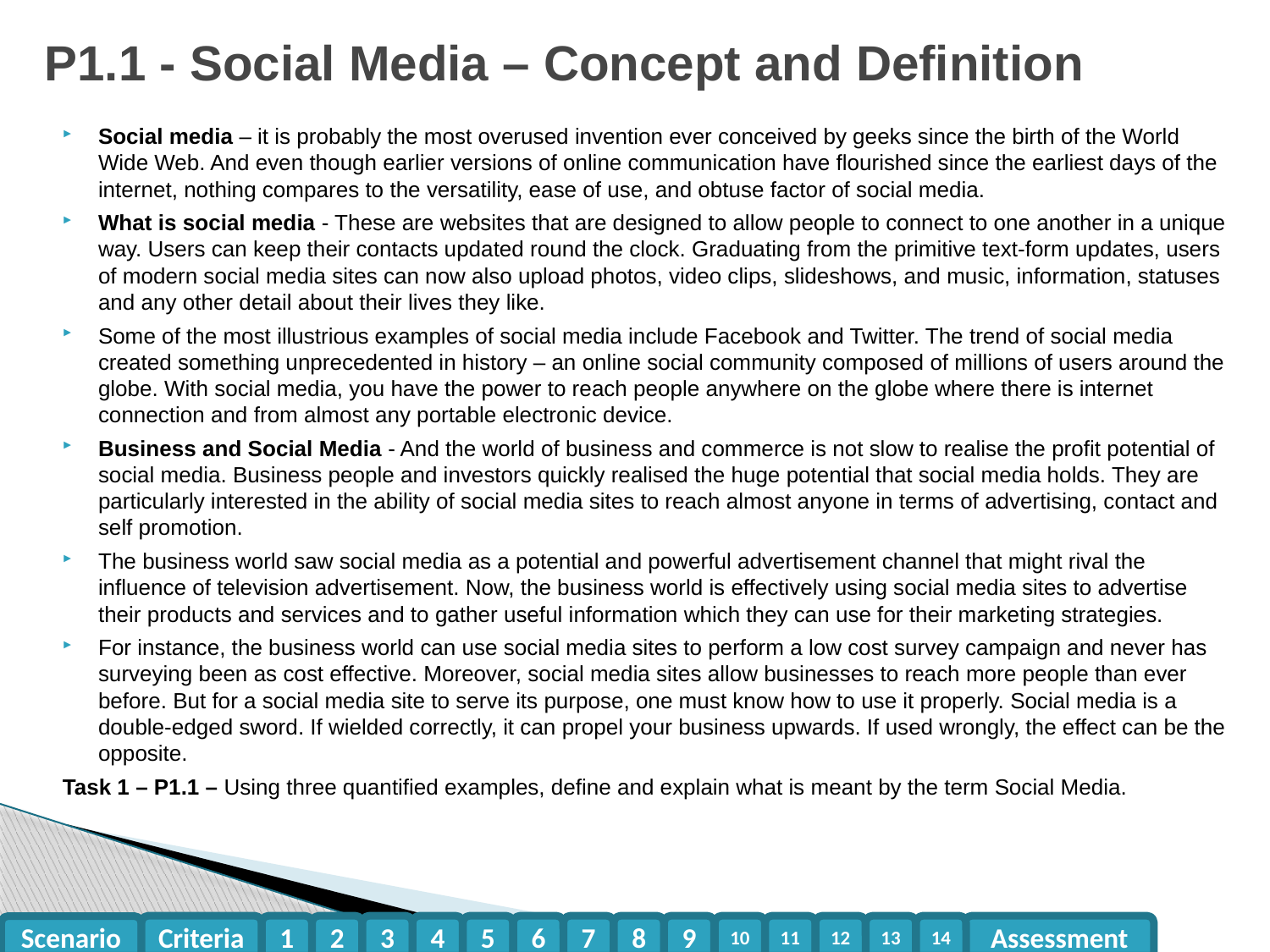

# P1.1 - Social Media – Concept and Definition
Social media – it is probably the most overused invention ever conceived by geeks since the birth of the World Wide Web. And even though earlier versions of online communication have flourished since the earliest days of the internet, nothing compares to the versatility, ease of use, and obtuse factor of social media.
What is social media - These are websites that are designed to allow people to connect to one another in a unique way. Users can keep their contacts updated round the clock. Graduating from the primitive text-form updates, users of modern social media sites can now also upload photos, video clips, slideshows, and music, information, statuses and any other detail about their lives they like.
Some of the most illustrious examples of social media include Facebook and Twitter. The trend of social media created something unprecedented in history – an online social community composed of millions of users around the globe. With social media, you have the power to reach people anywhere on the globe where there is internet connection and from almost any portable electronic device.
Business and Social Media - And the world of business and commerce is not slow to realise the profit potential of social media. Business people and investors quickly realised the huge potential that social media holds. They are particularly interested in the ability of social media sites to reach almost anyone in terms of advertising, contact and self promotion.
The business world saw social media as a potential and powerful advertisement channel that might rival the influence of television advertisement. Now, the business world is effectively using social media sites to advertise their products and services and to gather useful information which they can use for their marketing strategies.
For instance, the business world can use social media sites to perform a low cost survey campaign and never has surveying been as cost effective. Moreover, social media sites allow businesses to reach more people than ever before. But for a social media site to serve its purpose, one must know how to use it properly. Social media is a double-edged sword. If wielded correctly, it can propel your business upwards. If used wrongly, the effect can be the opposite.
Task 1 – P1.1 – Using three quantified examples, define and explain what is meant by the term Social Media.